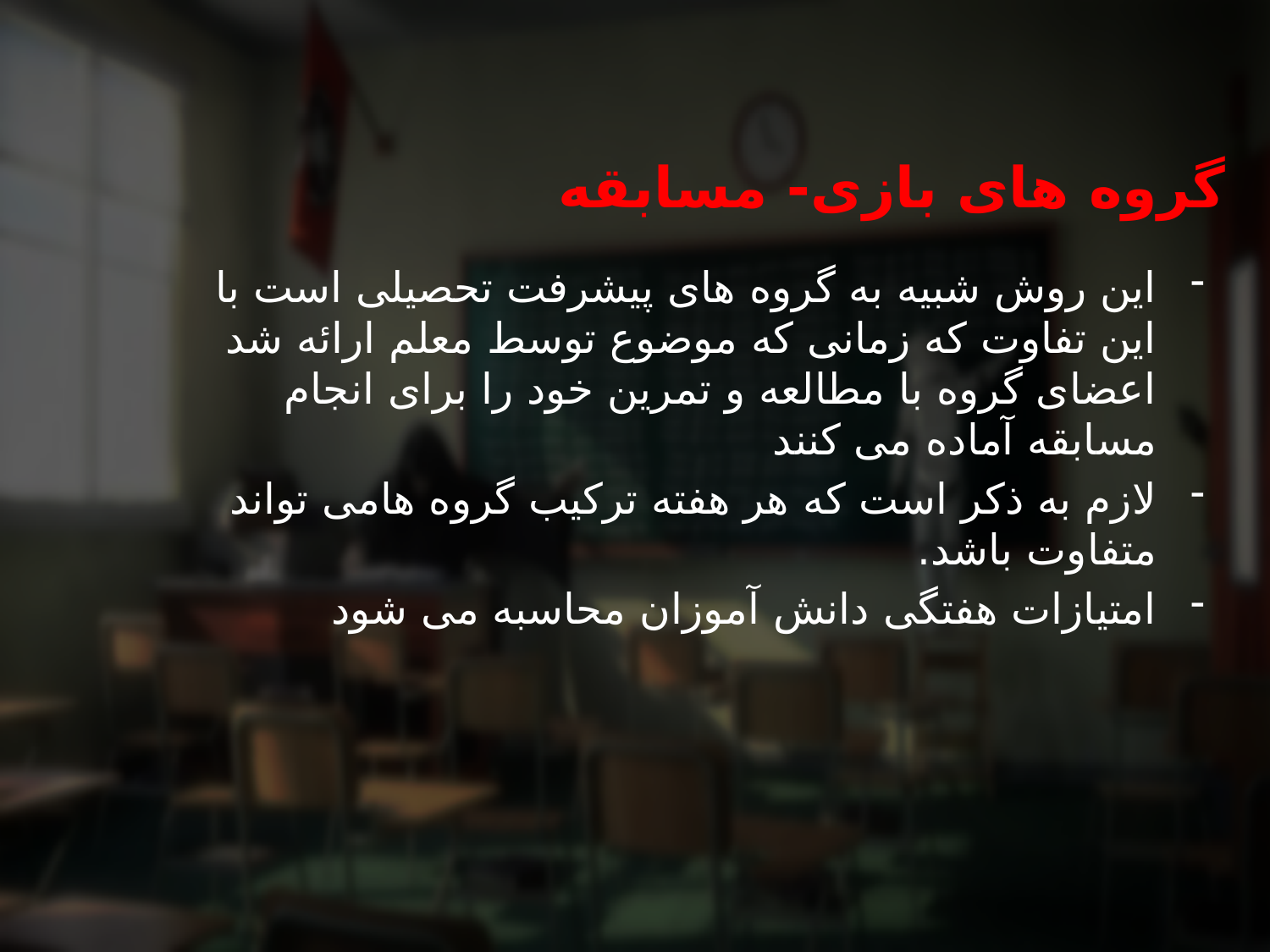

گروه های بازی- مسابقه

این روش شبیه به گروه های پیشرفت تحصیلی است با این تفاوت که زمانی که موضوع توسط معلم ارائه شد اعضای گروه با مطالعه و تمرین خود را برای انجام مسابقه آماده می کنند
لازم به ذکر است که هر هفته ترکیب گروه هامی تواند متفاوت باشد.
امتیازات هفتگی دانش آموزان محاسبه می شود